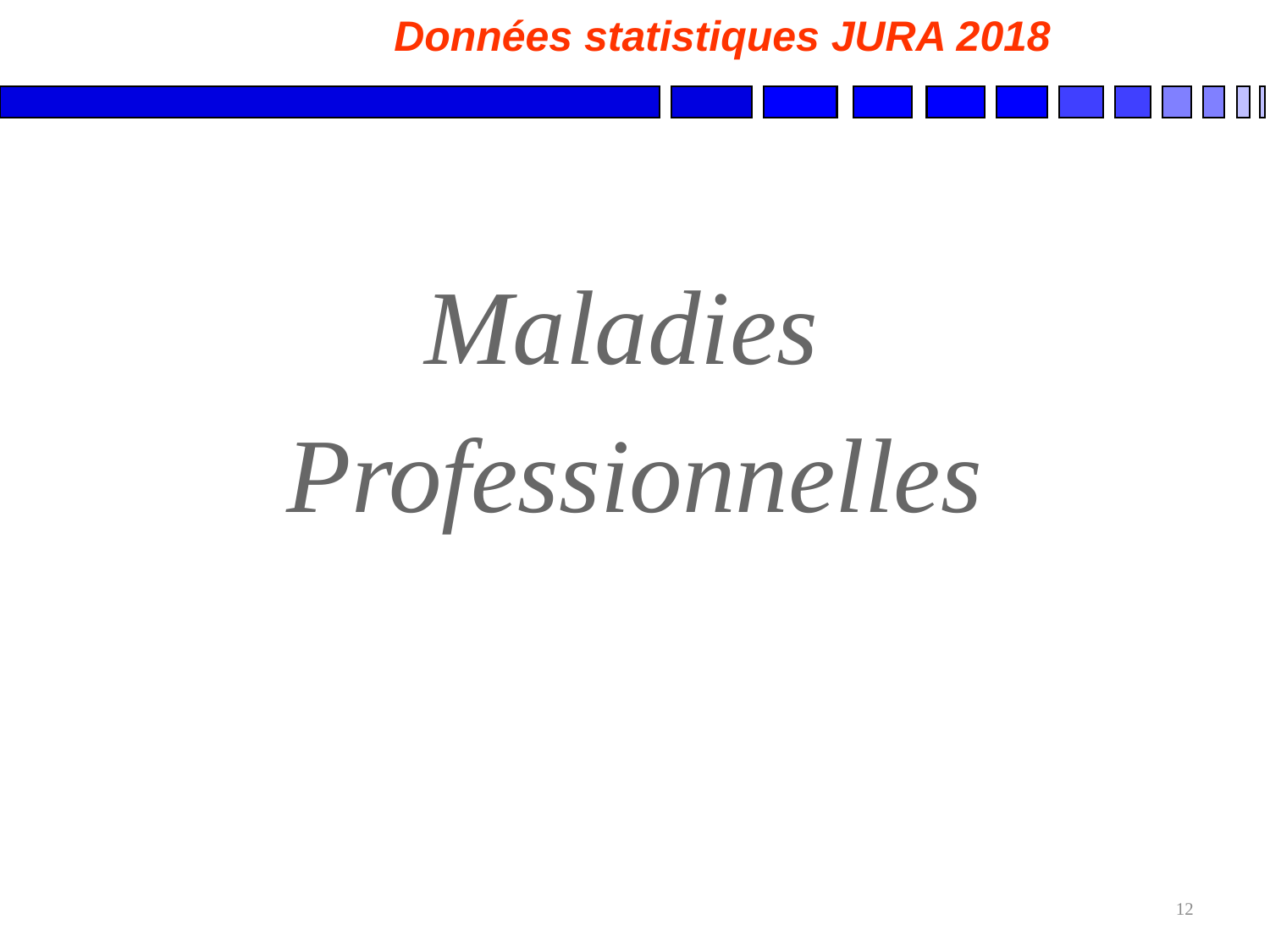

Données statistiques JURA 2018

Maladies
Professionnelles
12